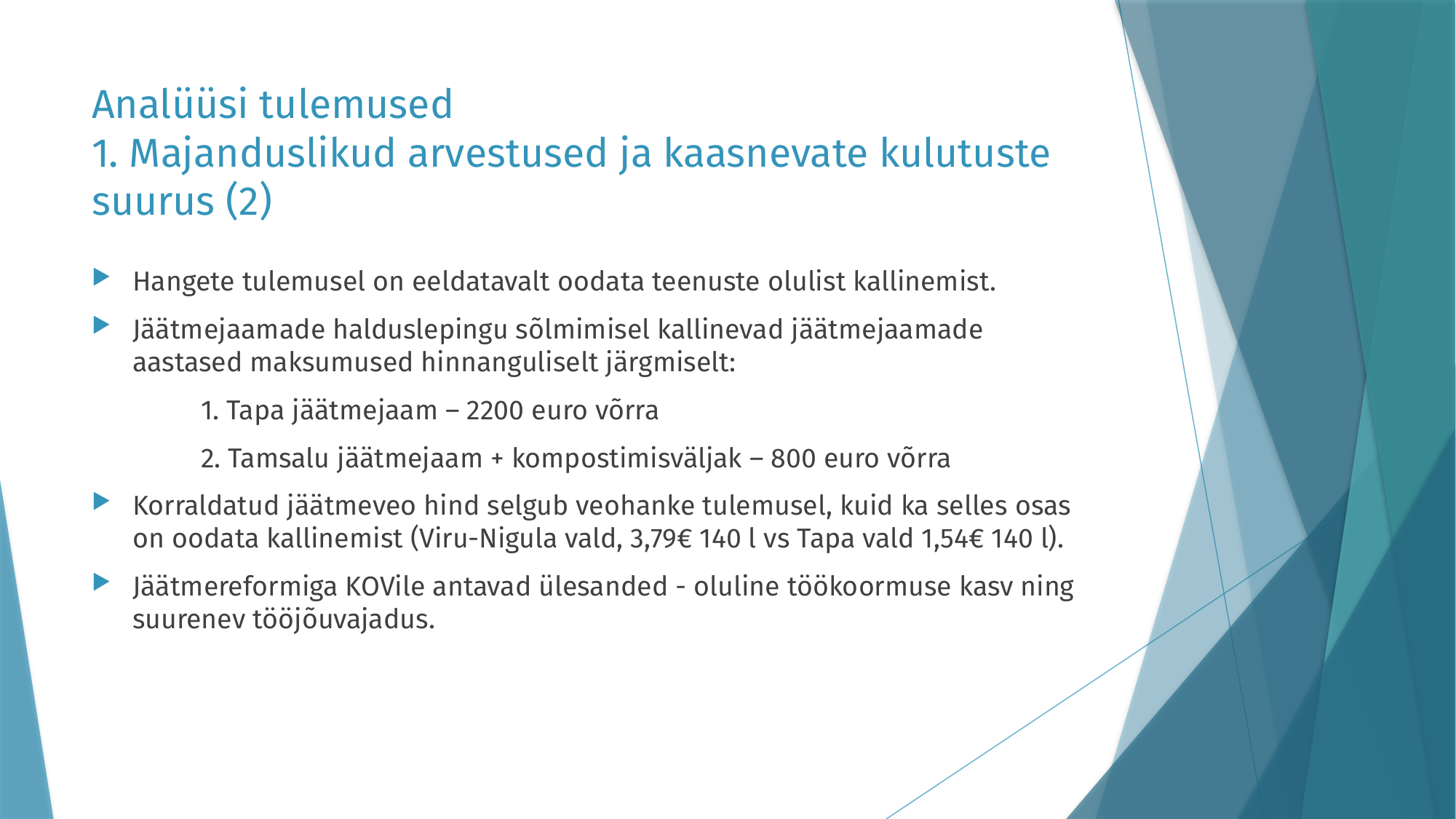

# Analüüsi tulemused 1. Majanduslikud arvestused ja kaasnevate kulutuste suurus (2)
Hangete tulemusel on eeldatavalt oodata teenuste olulist kallinemist.
Jäätmejaamade halduslepingu sõlmimisel kallinevad jäätmejaamade aastased maksumused hinnanguliselt järgmiselt:
	1. Tapa jäätmejaam – 2200 euro võrra
	2. Tamsalu jäätmejaam + kompostimisväljak – 800 euro võrra
Korraldatud jäätmeveo hind selgub veohanke tulemusel, kuid ka selles osas on oodata kallinemist (Viru-Nigula vald, 3,79€ 140 l vs Tapa vald 1,54€ 140 l).
Jäätmereformiga KOVile antavad ülesanded - oluline töökoormuse kasv ning suurenev tööjõuvajadus.